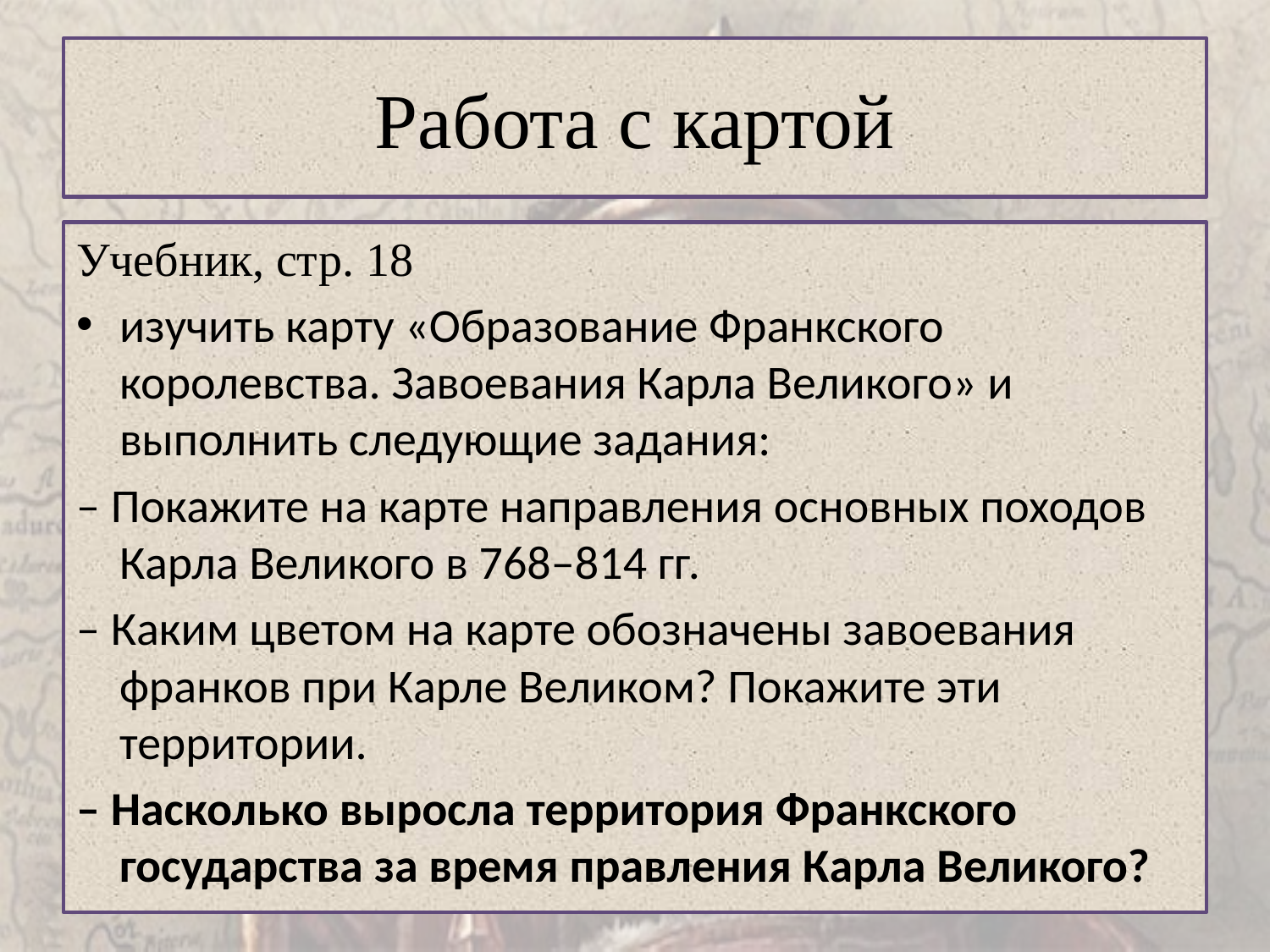

# Работа с картой
Учебник, стр. 18
изучить карту «Образование Франкского королевства. Завоевания Карла Великого» и выполнить следующие задания:
– Покажите на карте направления основных походов Карла Великого в 768–814 гг.
– Каким цветом на карте обозначены завоевания франков при Карле Великом? Покажите эти территории.
– Насколько выросла территория Франкского государства за время правления Карла Великого?